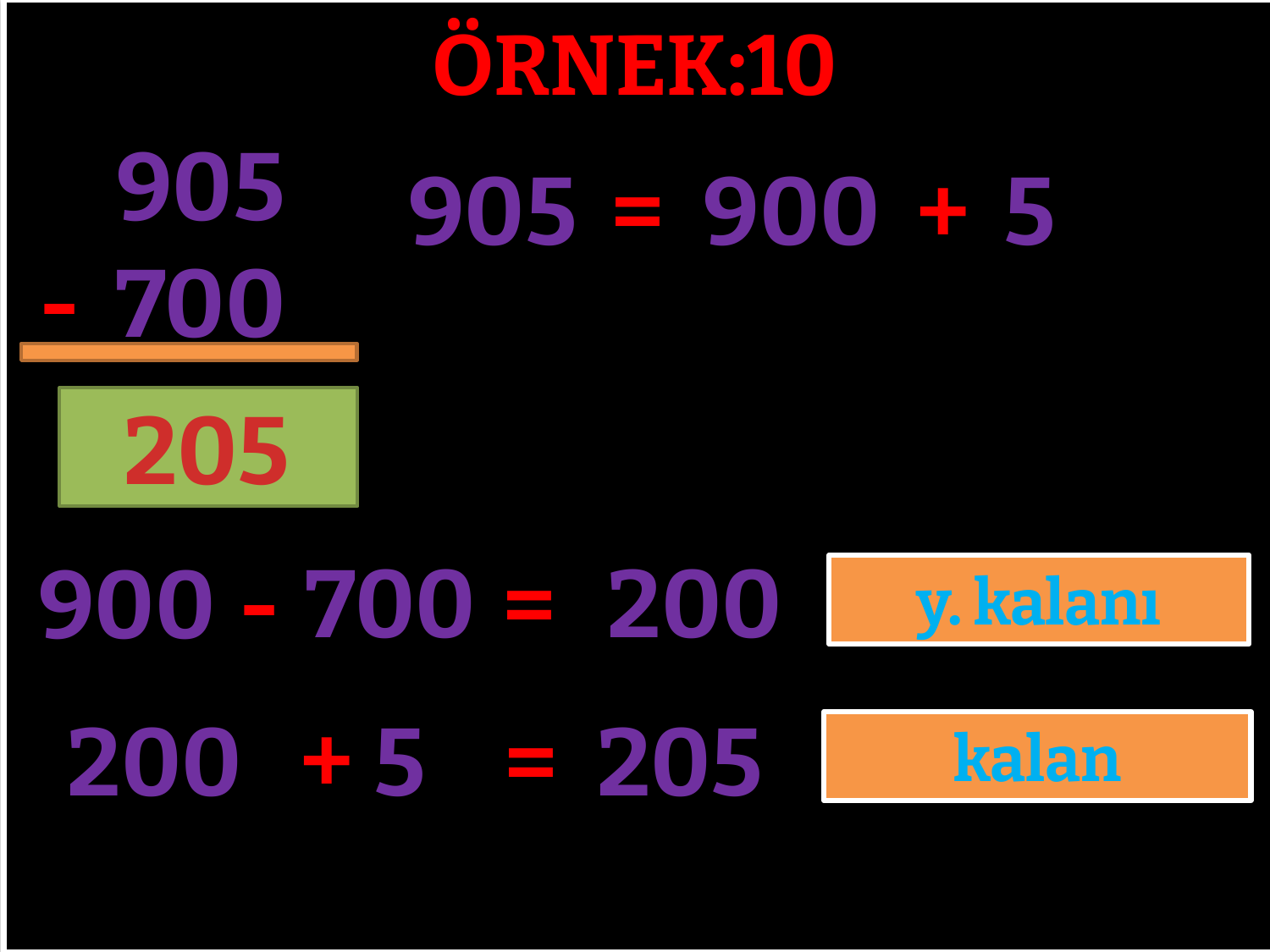

ÖRNEK:10
905
905
=
900
+
5
-
700
#

205

700
200
900
-
=
y. kalanı
+
200
5
=
205
kalan